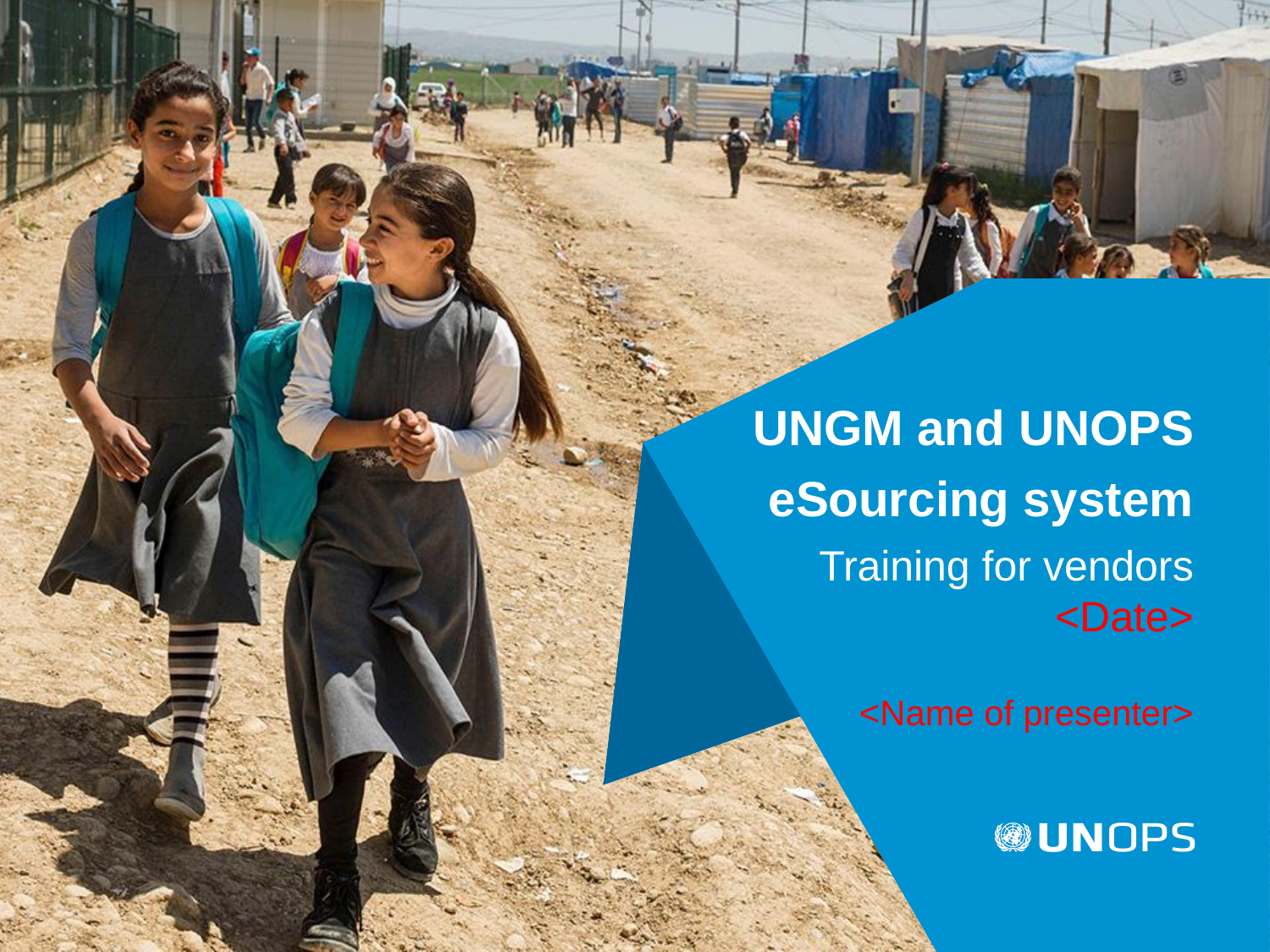

# UNGM and UNOPS eSourcing system
Training for vendors
<Date>

<Name of presenter>